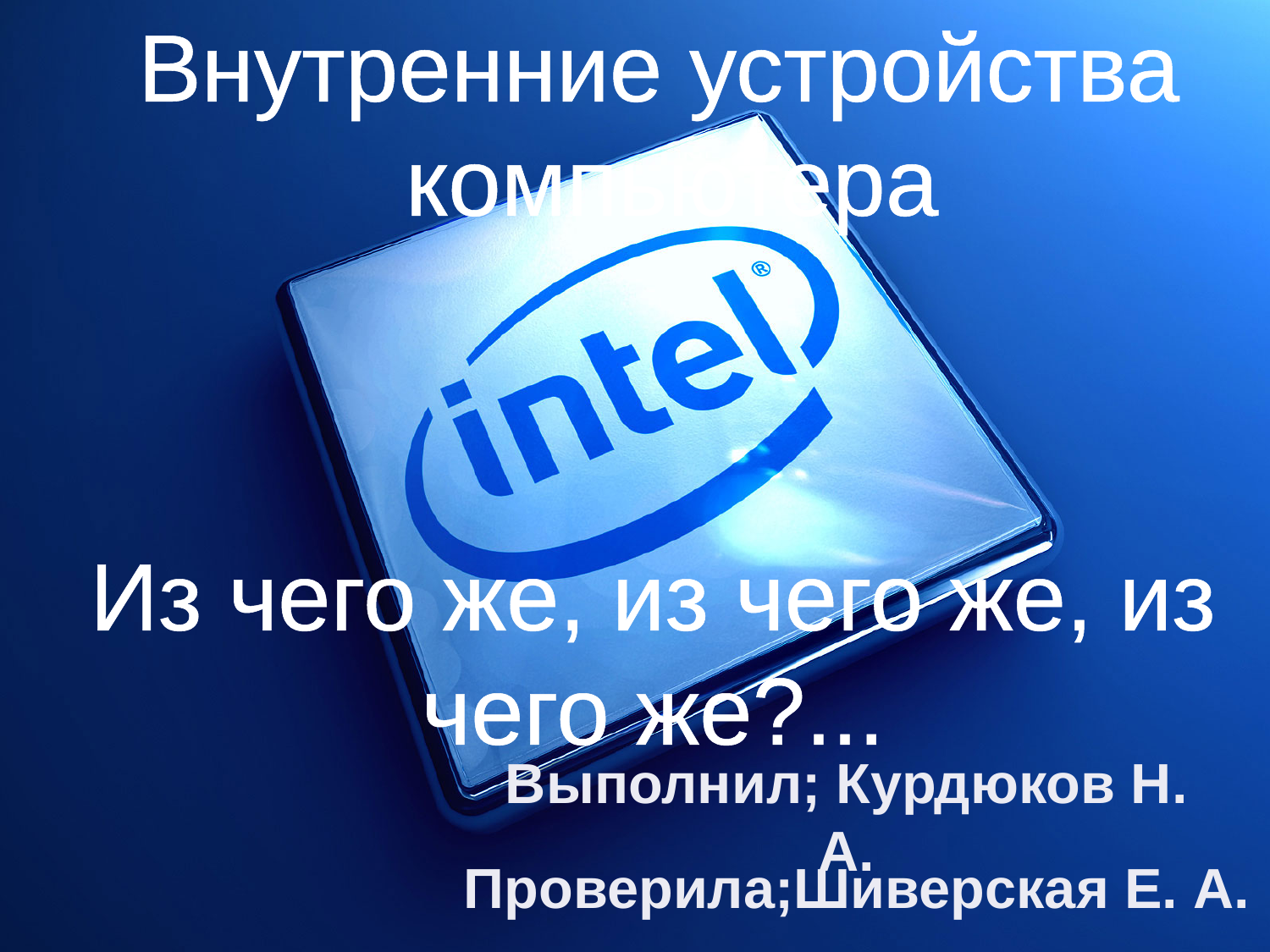

Внутренние устройства
компьютера
Из чего же, из чего же, из чего же?...
Выполнил; Курдюков Н. А.

Проверила;Шиверская Е. А.